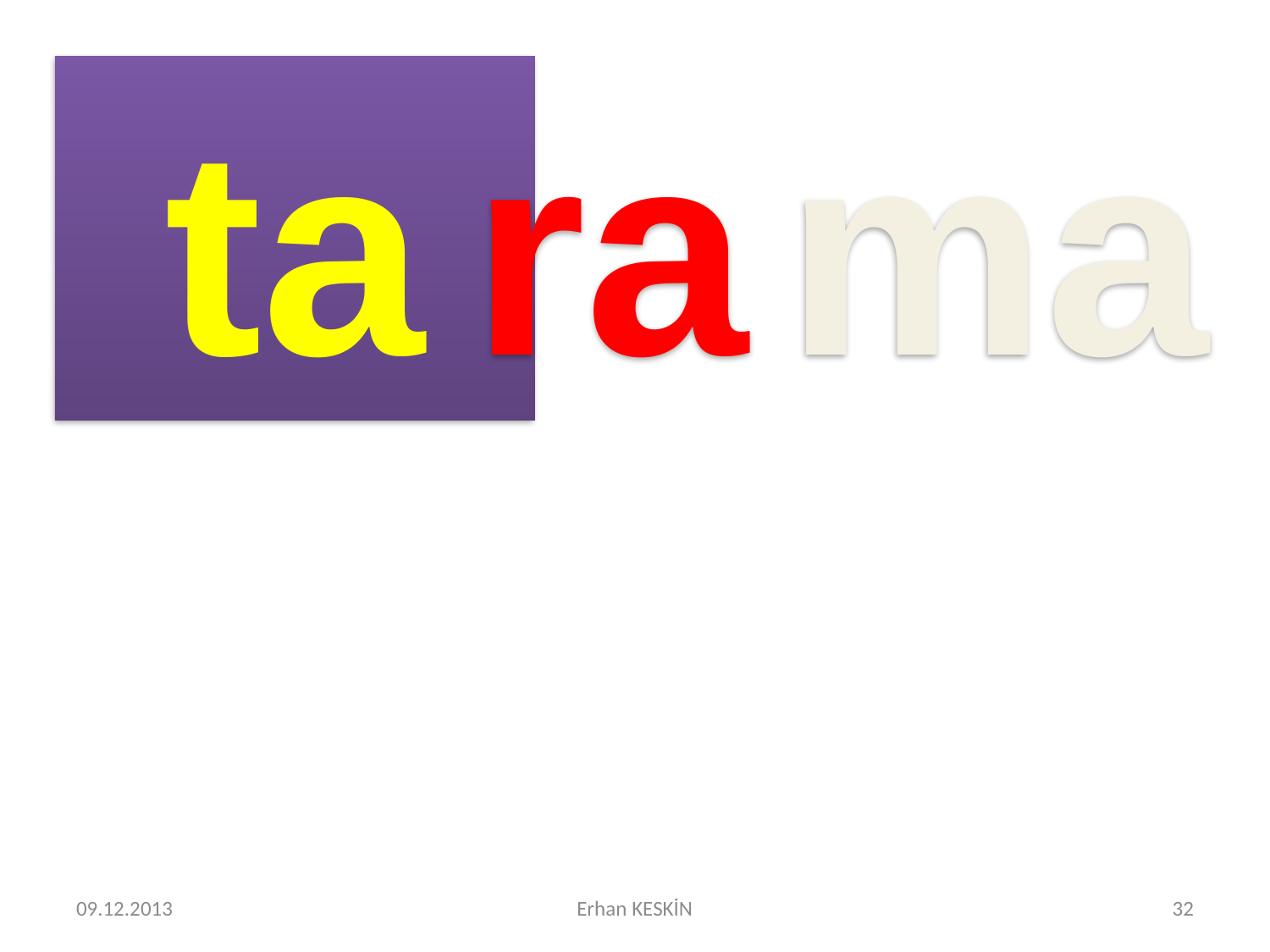

ta
ra
ma
09.12.2013
Erhan KESKİN
32